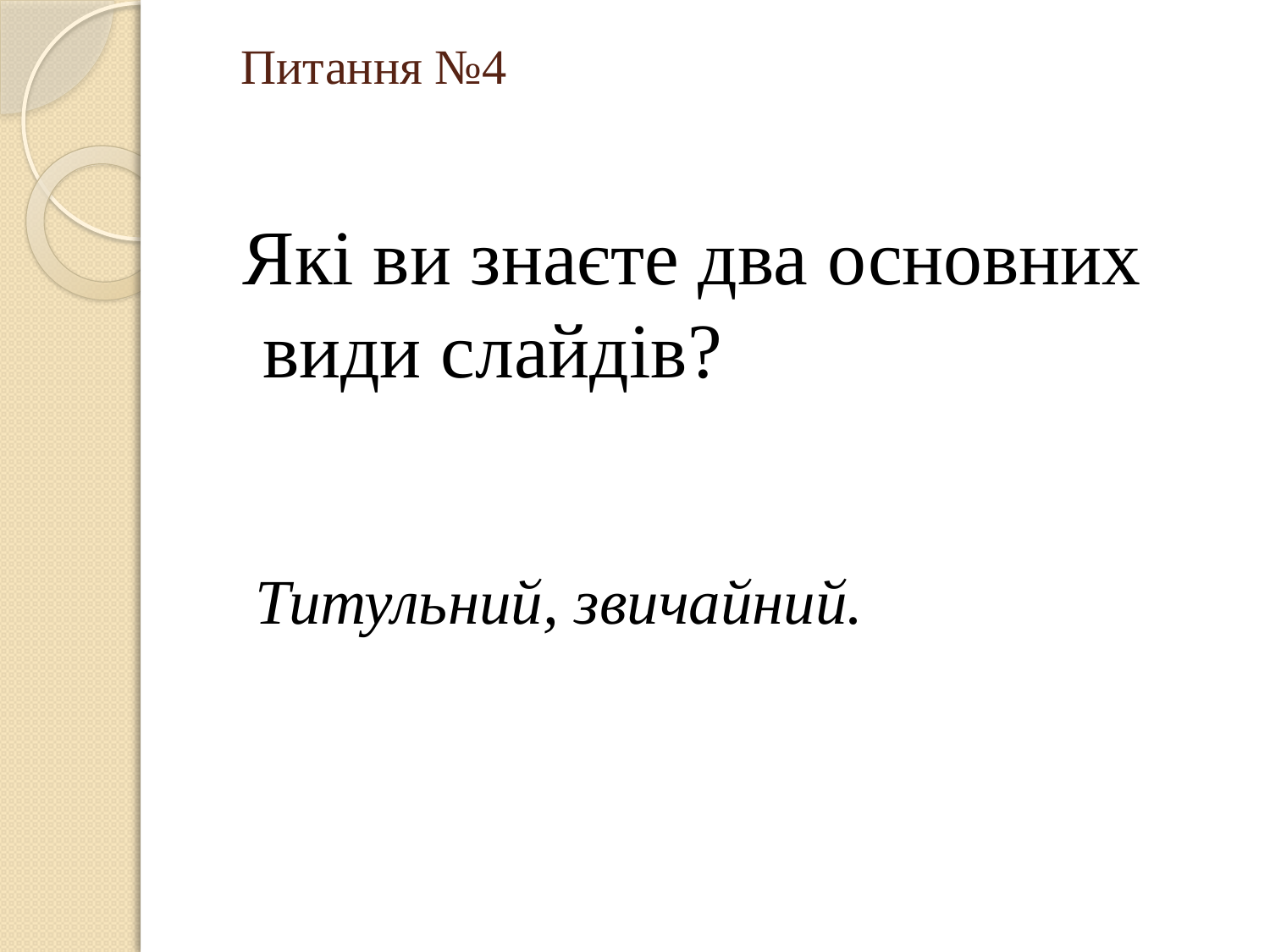

# Питання №4
 Які ви знаєте два основних види слайдів?

  Титульний, звичайний.